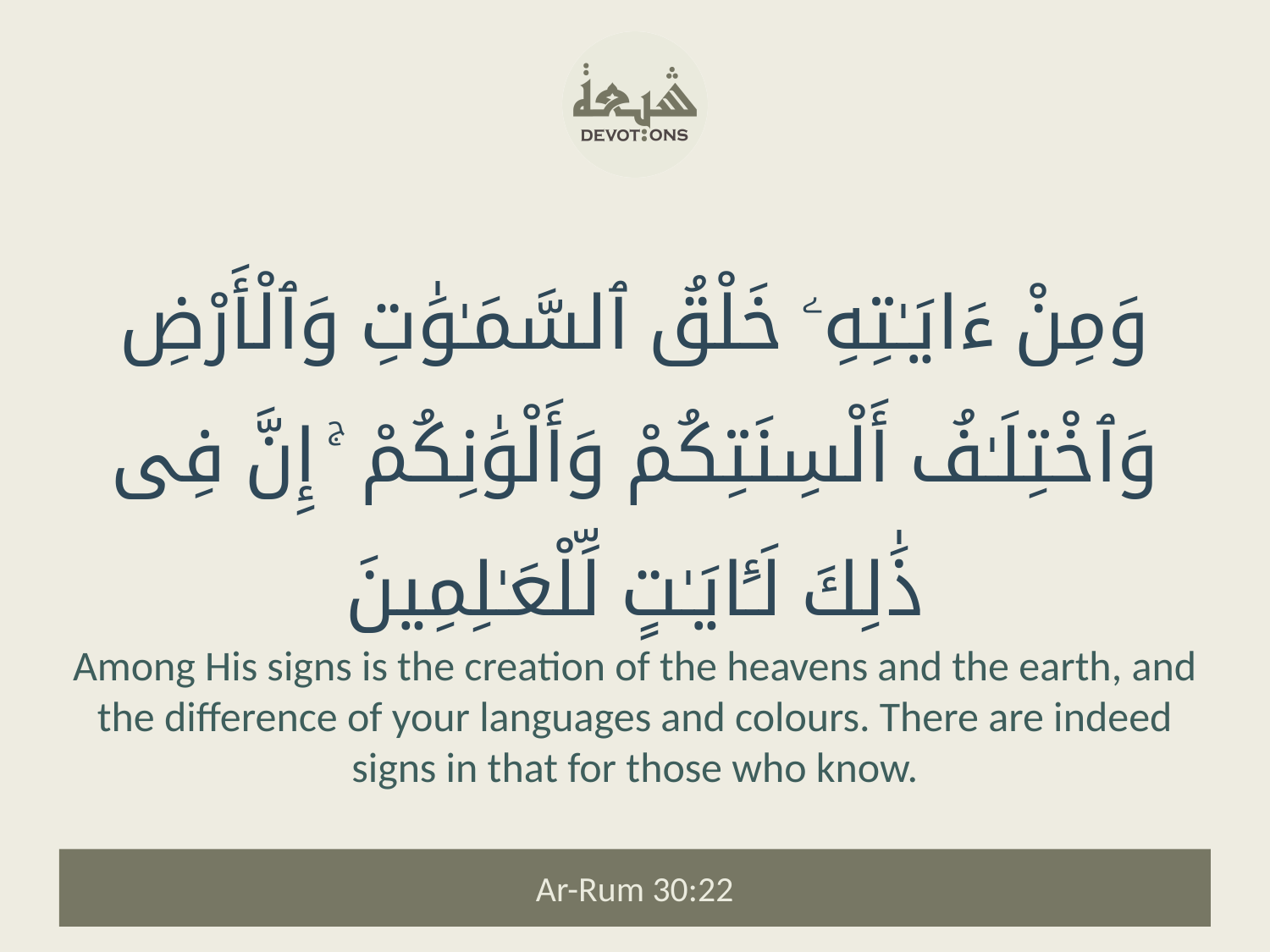

وَمِنْ ءَايَـٰتِهِۦ خَلْقُ ٱلسَّمَـٰوَٰتِ وَٱلْأَرْضِ وَٱخْتِلَـٰفُ أَلْسِنَتِكُمْ وَأَلْوَٰنِكُمْ ۚ إِنَّ فِى ذَٰلِكَ لَـَٔايَـٰتٍ لِّلْعَـٰلِمِينَ
Among His signs is the creation of the heavens and the earth, and the difference of your languages and colours. There are indeed signs in that for those who know.
Ar-Rum 30:22